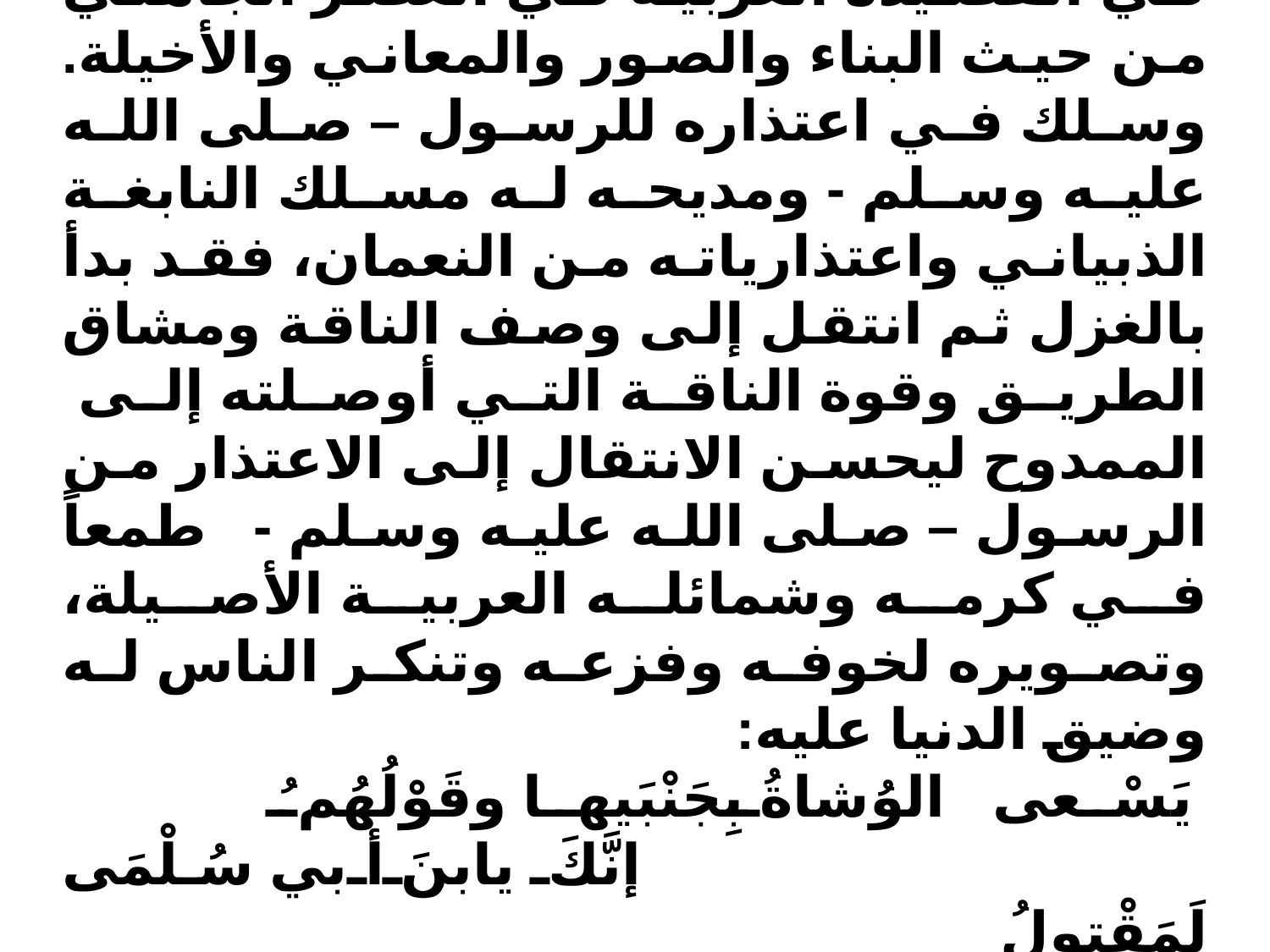

إن النهج الذي سار عليه كعب نهج تقليدي في القصيدة العربية في العصر الجاهلي من حيث البناء والصور والمعاني والأخيلة. وسلك في اعتذاره للرسول – صلى الله عليه وسلم - ومديحه له مسلك النابغة الذبياني واعتذارياته من النعمان، فقد بدأ بالغزل ثم انتقل إلى وصف الناقة ومشاق الطريق وقوة الناقة التي أوصلته إلى  الممدوح ليحسن الانتقال إلى الاعتذار من الرسول – صلى الله عليه وسلم -   طمعاً في كرمه وشمائله العربية الأصيلة، وتصويره لخوفه وفزعه وتنكر الناس له وضيق الدنيا عليه:
 يَسْعى الوُشاةُ بِجَنْبَيها وقَوْلُهُمُ 
                                   إنَّكَ يابنَ أبي سُلْمَى لَمَقْتولُ